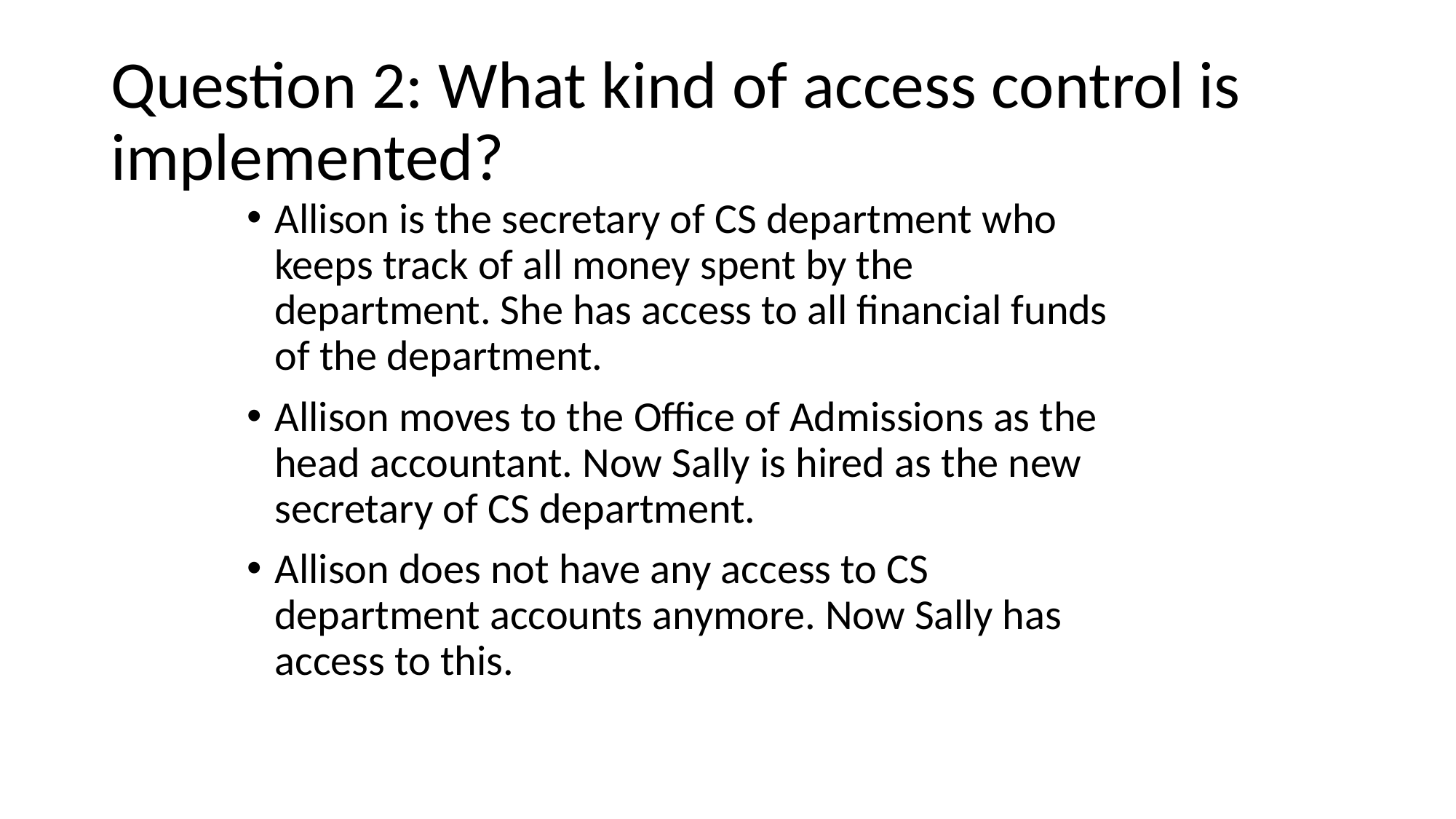

# Question 2: What kind of access control is implemented?
Allison is the secretary of CS department who keeps track of all money spent by the department. She has access to all financial funds of the department.
Allison moves to the Office of Admissions as the head accountant. Now Sally is hired as the new secretary of CS department.
Allison does not have any access to CS department accounts anymore. Now Sally has access to this.